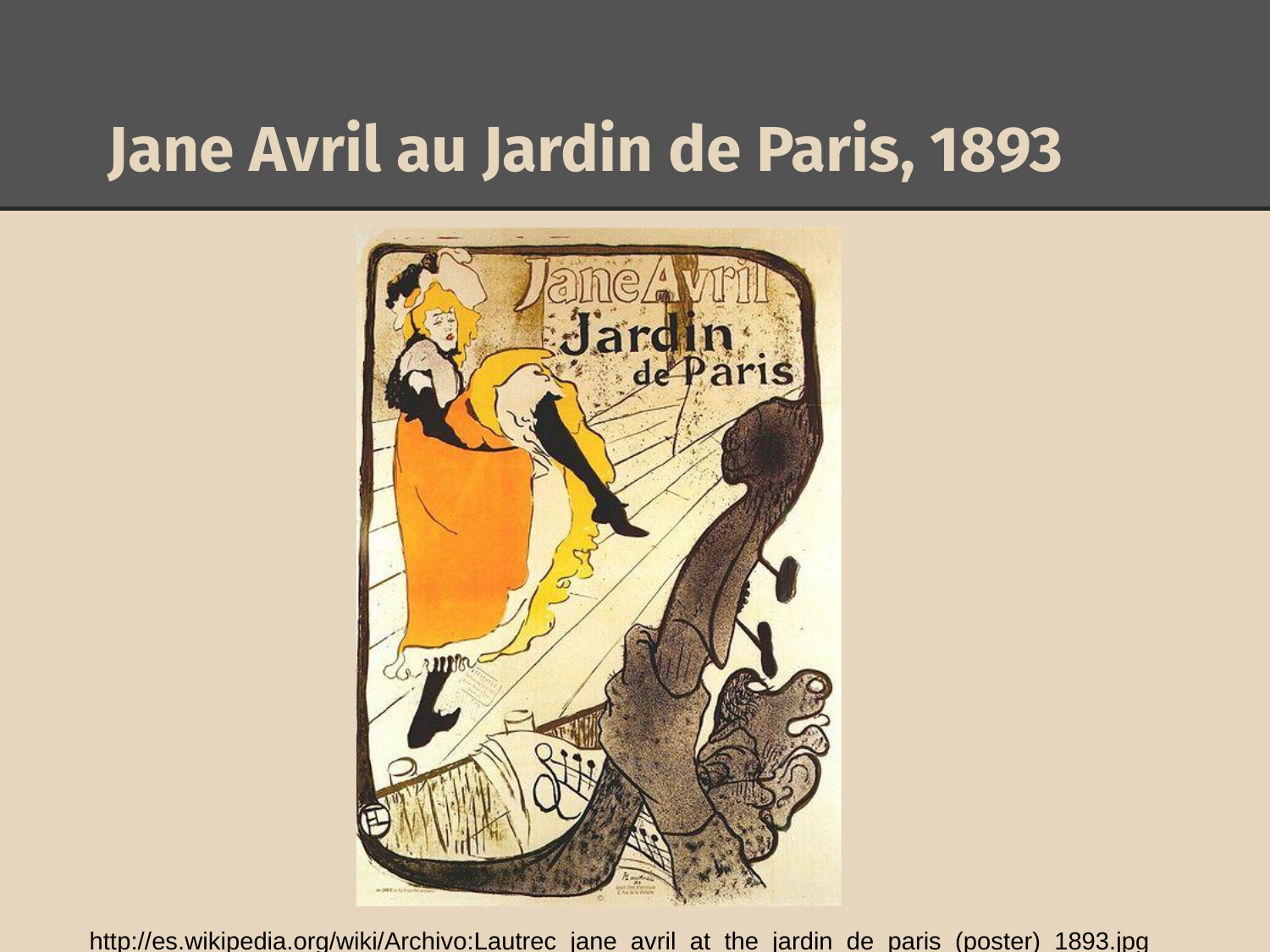

# Jane Avril au Jardin de Paris, 1893

http://es.wikipedia.org/wiki/Archivo:Lautrec_jane_avril_at_the_jardin_de_paris_(poster)_1893.jpg